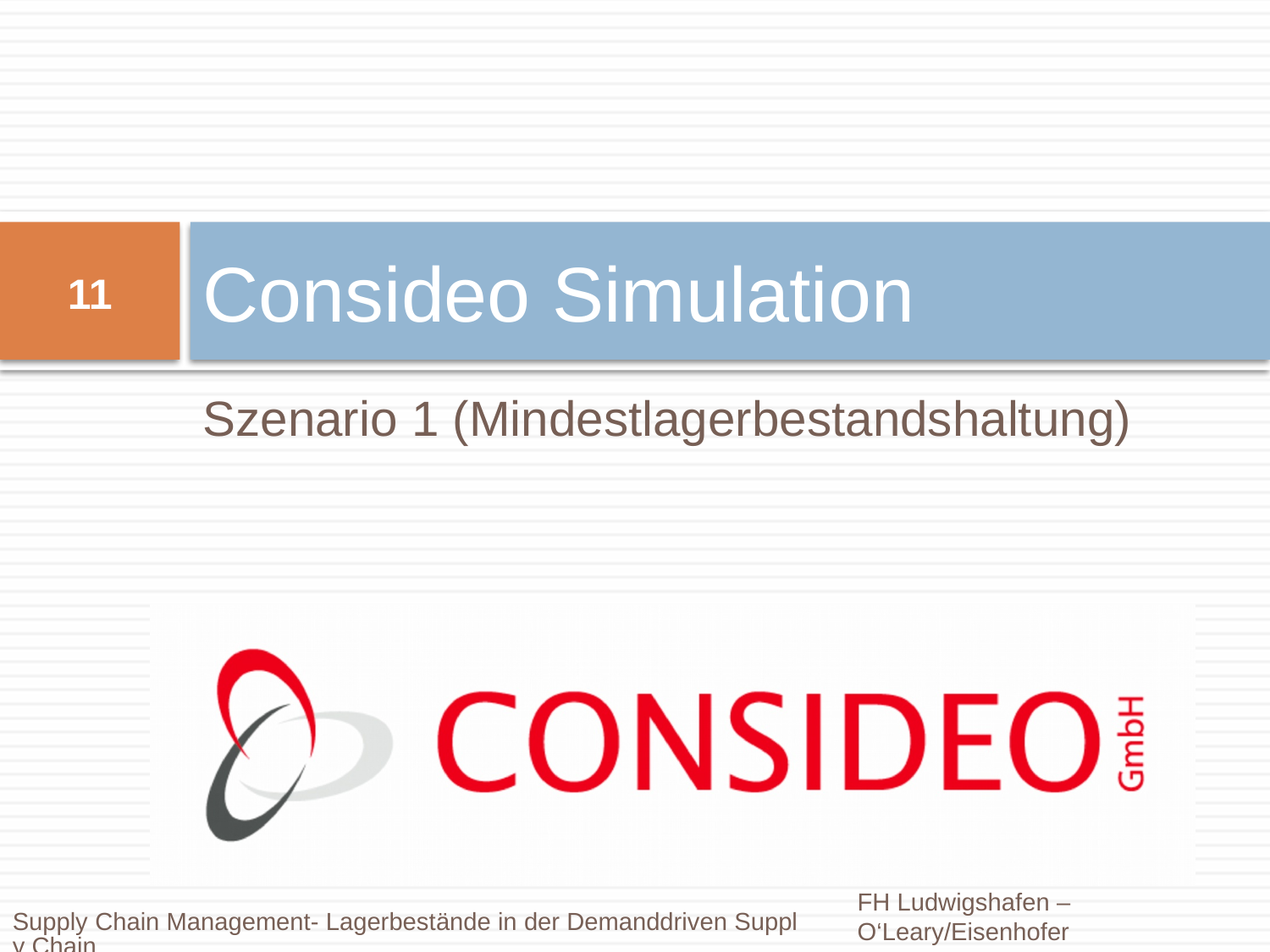

# Consideo Simulation
11
Szenario 1 (Mindestlagerbestandshaltung)
FH Ludwigshafen – O‘Leary/Eisenhofer
Supply Chain Management- Lagerbestände in der Demanddriven Supply Chain